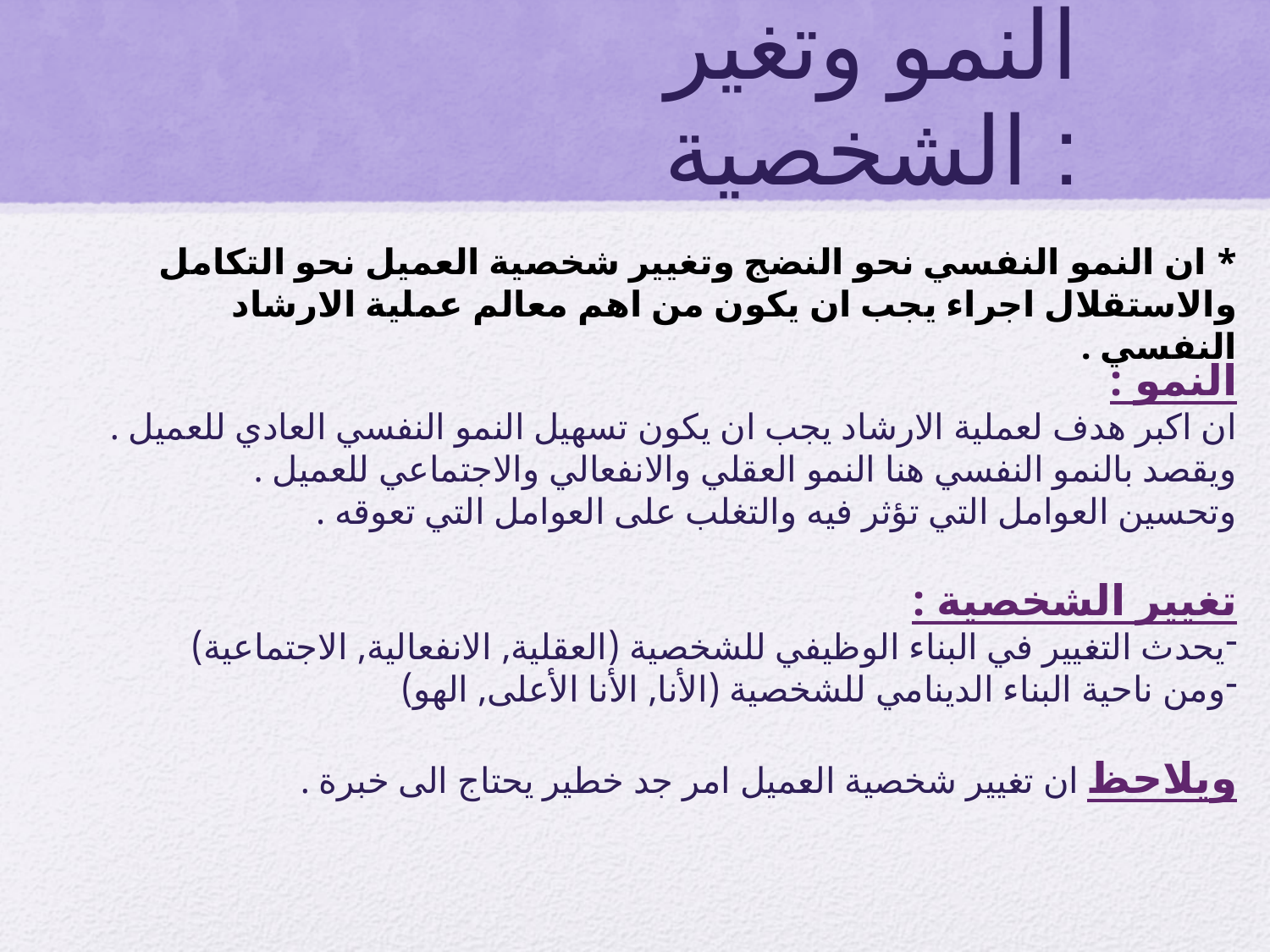

# النمو وتغير الشخصية :
* ان النمو النفسي نحو النضج وتغيير شخصية العميل نحو التكامل والاستقلال اجراء يجب ان يكون من اهم معالم عملية الارشاد النفسي .
النمو :
ان اكبر هدف لعملية الارشاد يجب ان يكون تسهيل النمو النفسي العادي للعميل . ويقصد بالنمو النفسي هنا النمو العقلي والانفعالي والاجتماعي للعميل .
وتحسين العوامل التي تؤثر فيه والتغلب على العوامل التي تعوقه .

تغيير الشخصية :
يحدث التغيير في البناء الوظيفي للشخصية (العقلية, الانفعالية, الاجتماعية)
ومن ناحية البناء الدينامي للشخصية (الأنا, الأنا الأعلى, الهو)

ويلاحظ ان تغيير شخصية العميل امر جد خطير يحتاج الى خبرة .